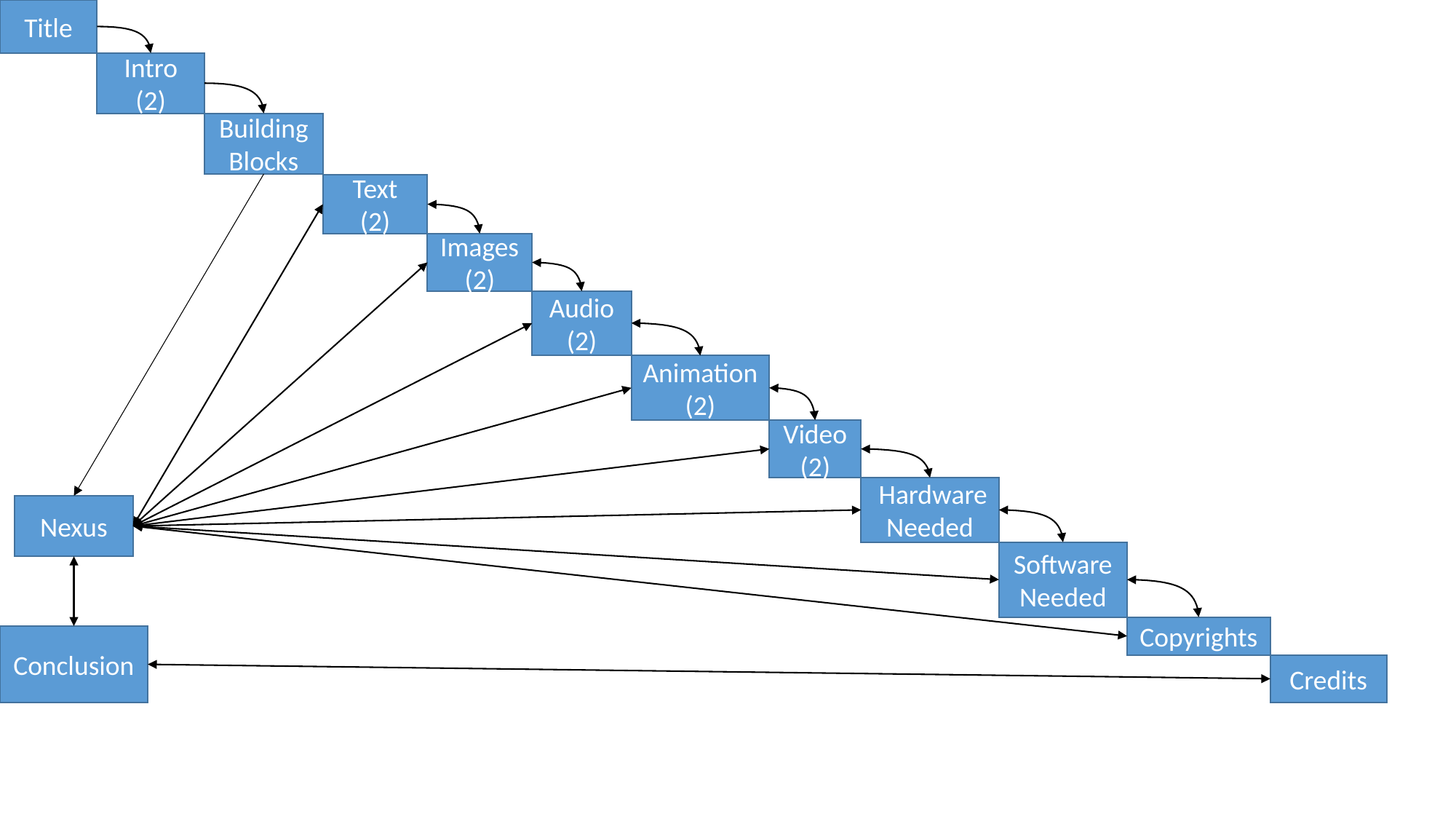

Title
Intro
(2)
Building Blocks
Text
(2)
Images
(2)
Audio
(2)
Animation
(2)
Video
(2)
 Hardware Needed
Nexus
Software Needed
Copyrights
Conclusion
Credits